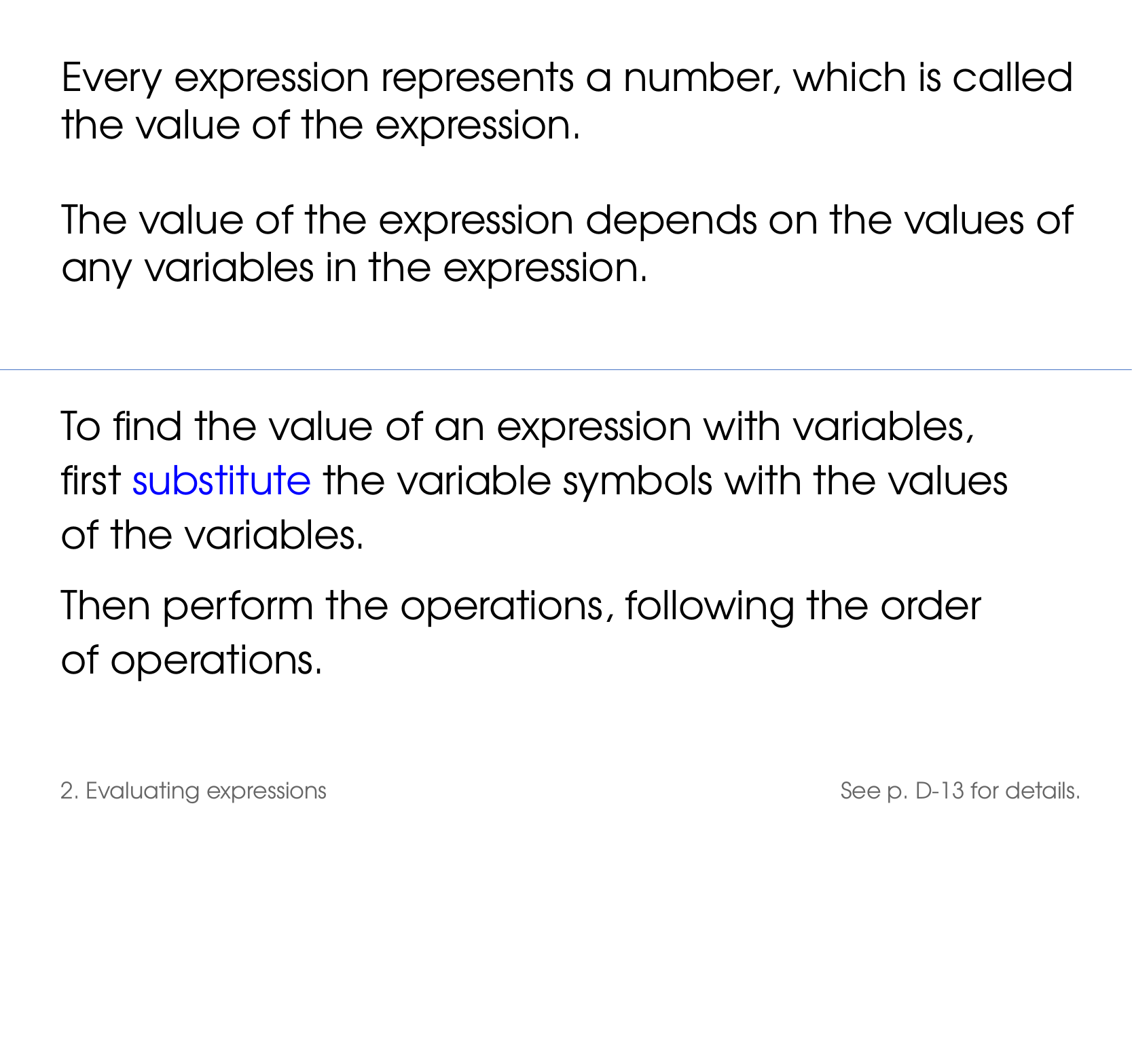

Every expression represents a number, which is called the value of the expression.
​The value of the expression depends on the values of any variables in the expression. ​

To find the value of an expression with variables, first substitute the variable symbols with the values of the variables.
Then perform the operations, following the order of operations.
2. Evaluating expressions
See p. D-13 for details.